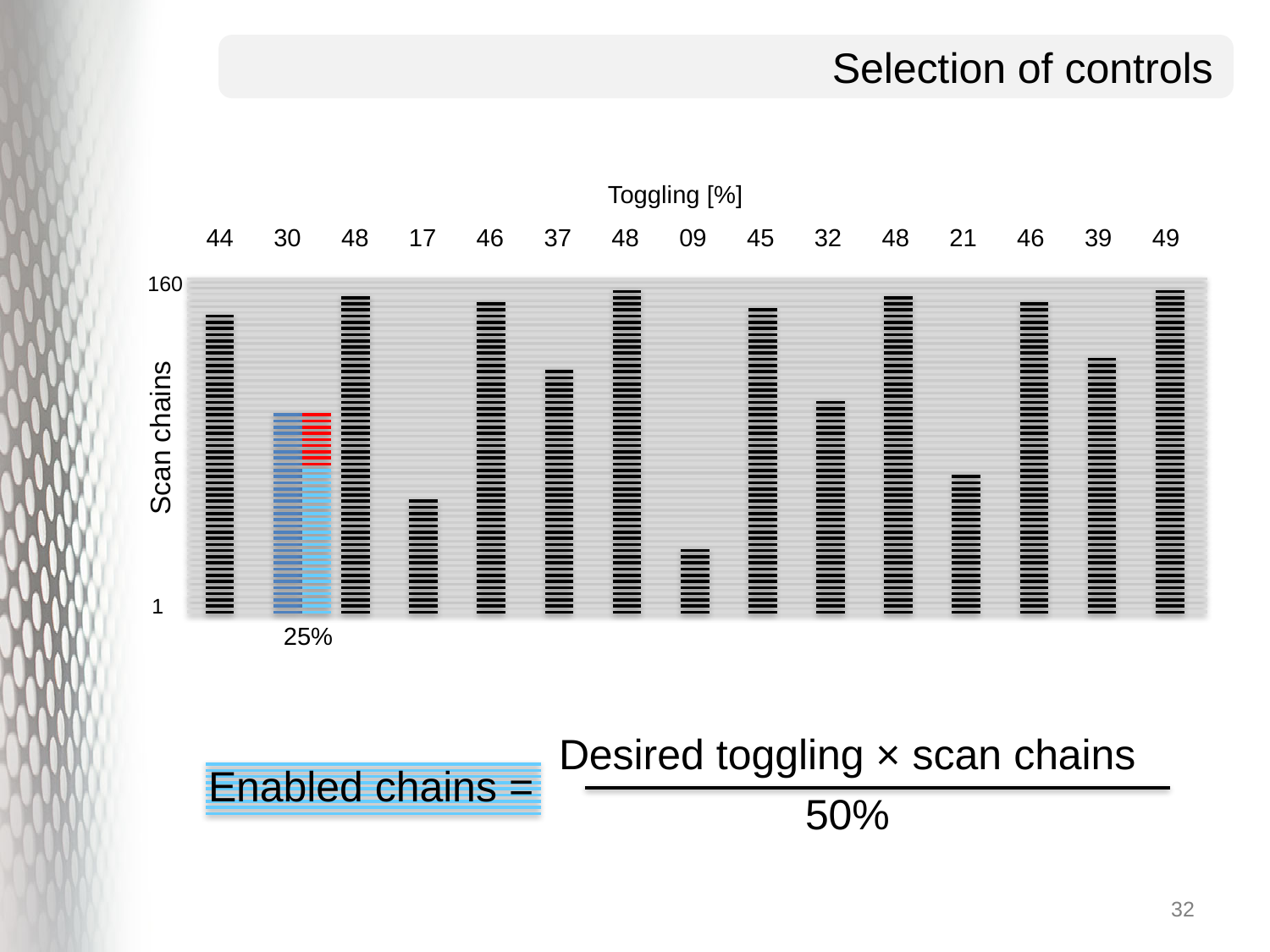

# Selection of controls
Toggling [%]
44
30
48
17
46
37
48
09
45
32
48
21
46
39
49
160
Scan chains
1
25%
Desired toggling × scan chains
Enabled chains =
50%